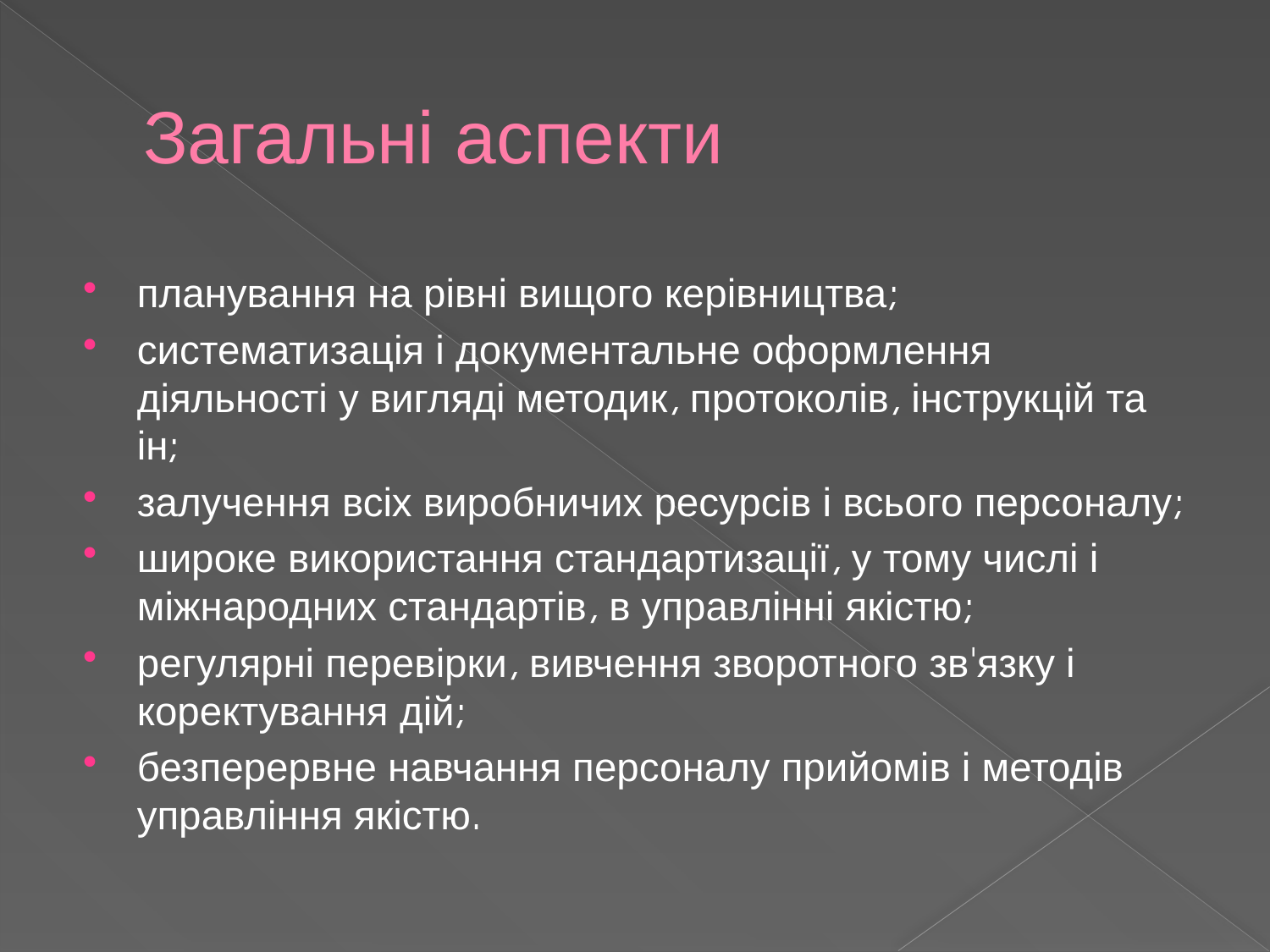

# Загальні аспекти
планування на рівні вищого керівництва;
систематизація і документальне оформлення діяльності у вигляді методик, протоколів, інструкцій та ін;
залучення всіх виробничих ресурсів і всього персоналу;
широке використання стандартизації, у тому числі і міжнародних стандартів, в управлінні якістю;
регулярні перевірки, вивчення зворотного зв'язку і коректування дій;
безперервне навчання персоналу прийомів і методів управління якістю.